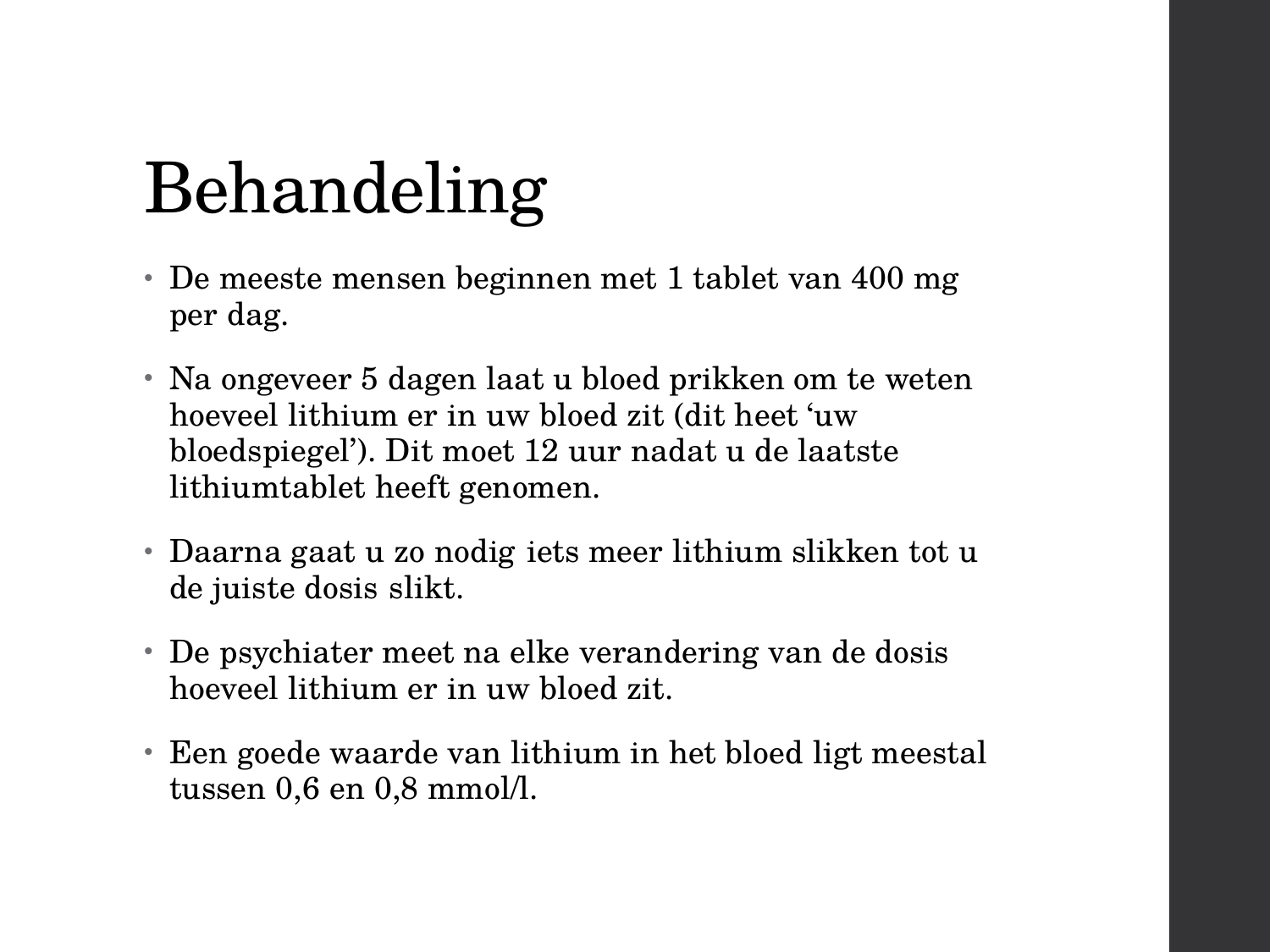

# Behandeling
De meeste mensen beginnen met 1 tablet van 400 mg per dag.
Na ongeveer 5 dagen laat u bloed prikken om te weten hoeveel lithium er in uw bloed zit (dit heet ‘uw bloedspiegel’). Dit moet 12 uur nadat u de laatste lithiumtablet heeft genomen.
Daarna gaat u zo nodig iets meer lithium slikken tot u de juiste dosis slikt.
De psychiater meet na elke verandering van de dosis hoeveel lithium er in uw bloed zit.
Een goede waarde van lithium in het bloed ligt meestal tussen 0,6 en 0,8 mmol/l.